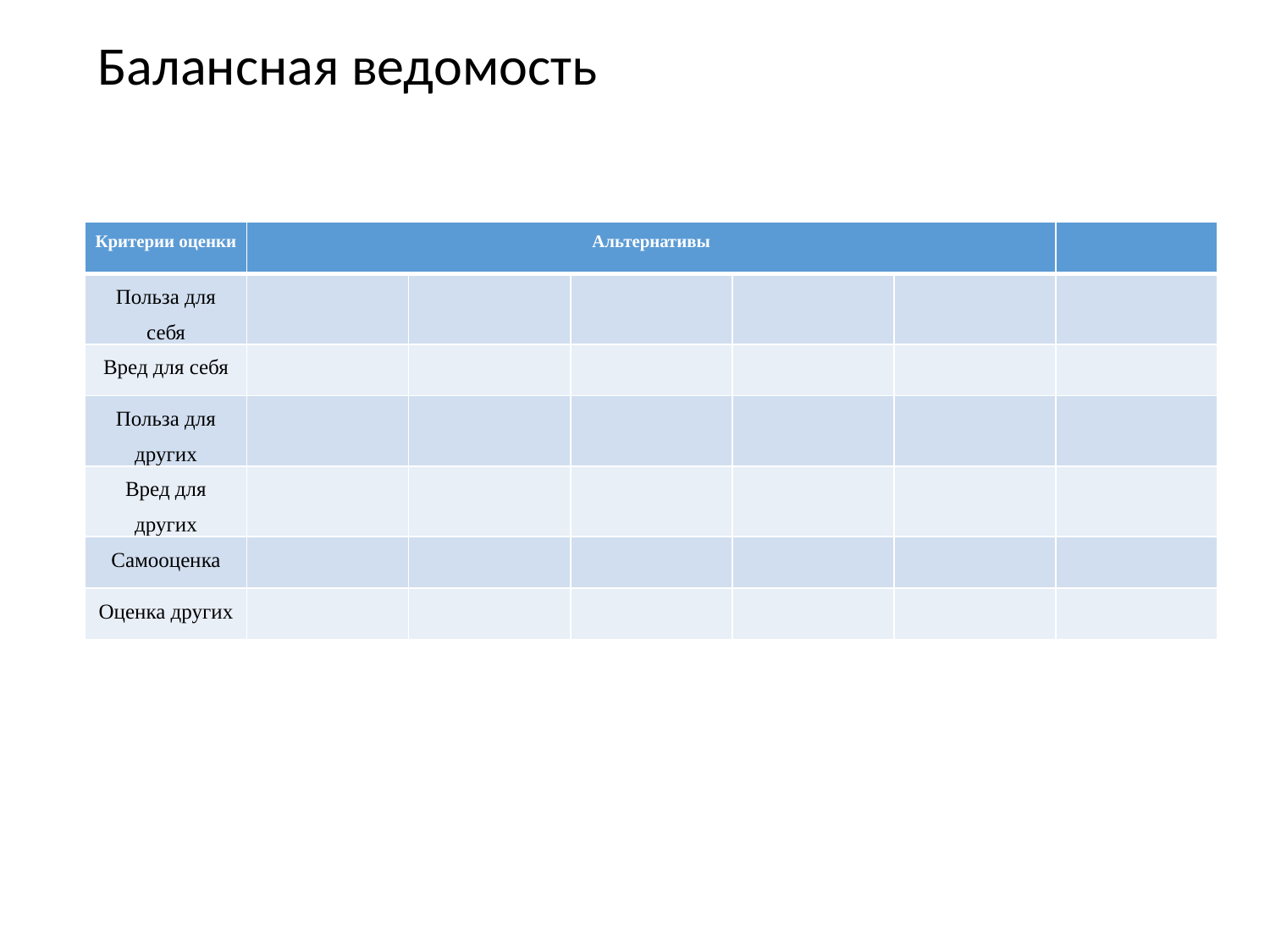

# Балансная ведомость
| Критерии оценки | Альтернативы |  |  |  |  |  |
| --- | --- | --- | --- | --- | --- | --- |
| Польза для себя |  |  |  |  |  |  |
| Вред для себя |  |  |  |  |  |  |
| Польза для других |  |  |  |  |  |  |
| Вред для других |  |  |  |  |  |  |
| Самооценка |  |  |  |  |  |  |
| Оценка других |  |  |  |  |  |  |